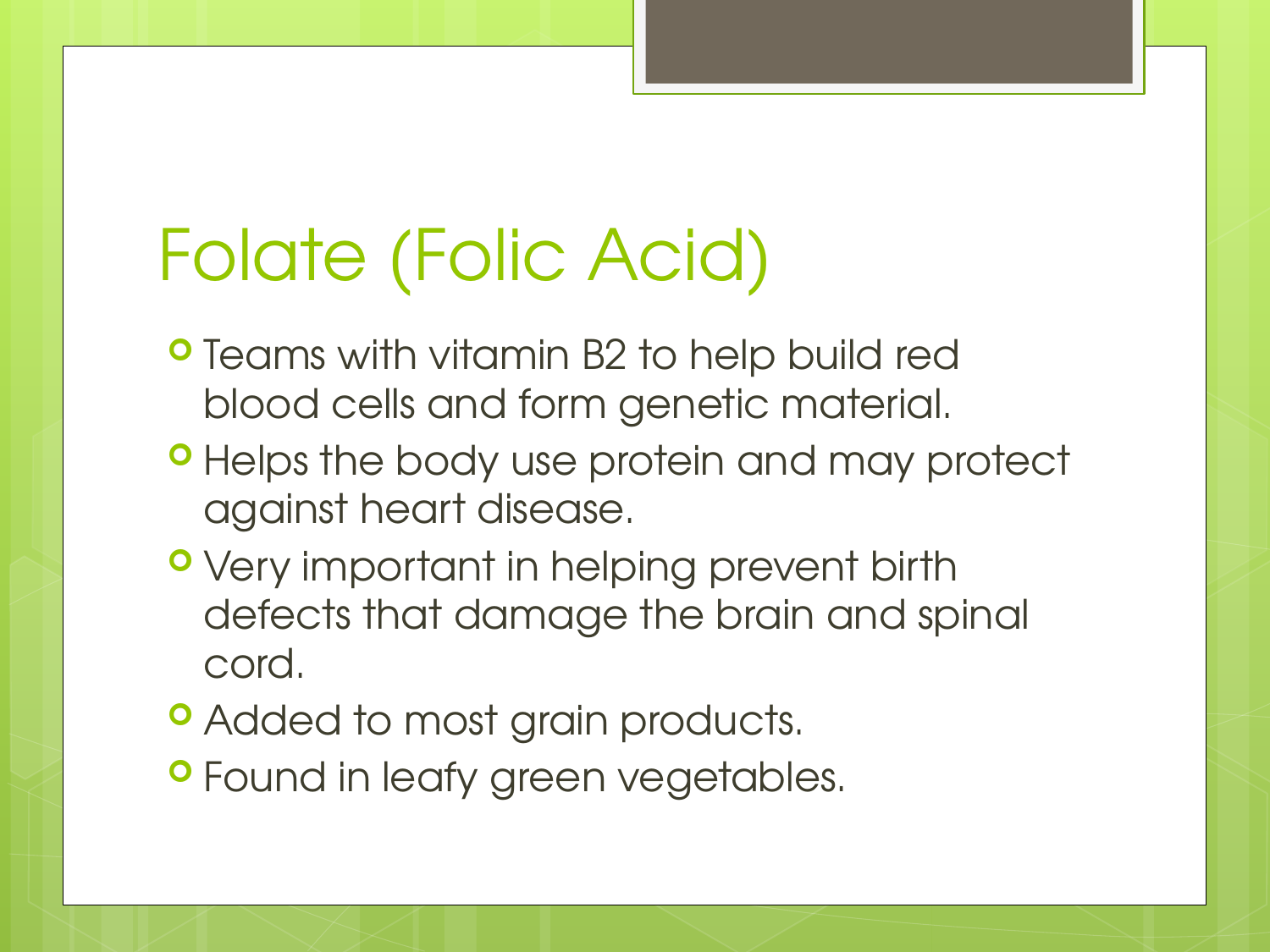

# Folate (Folic Acid)
Teams with vitamin B2 to help build red blood cells and form genetic material.
Helps the body use protein and may protect against heart disease.
Very important in helping prevent birth defects that damage the brain and spinal cord.
Added to most grain products.
Found in leafy green vegetables.